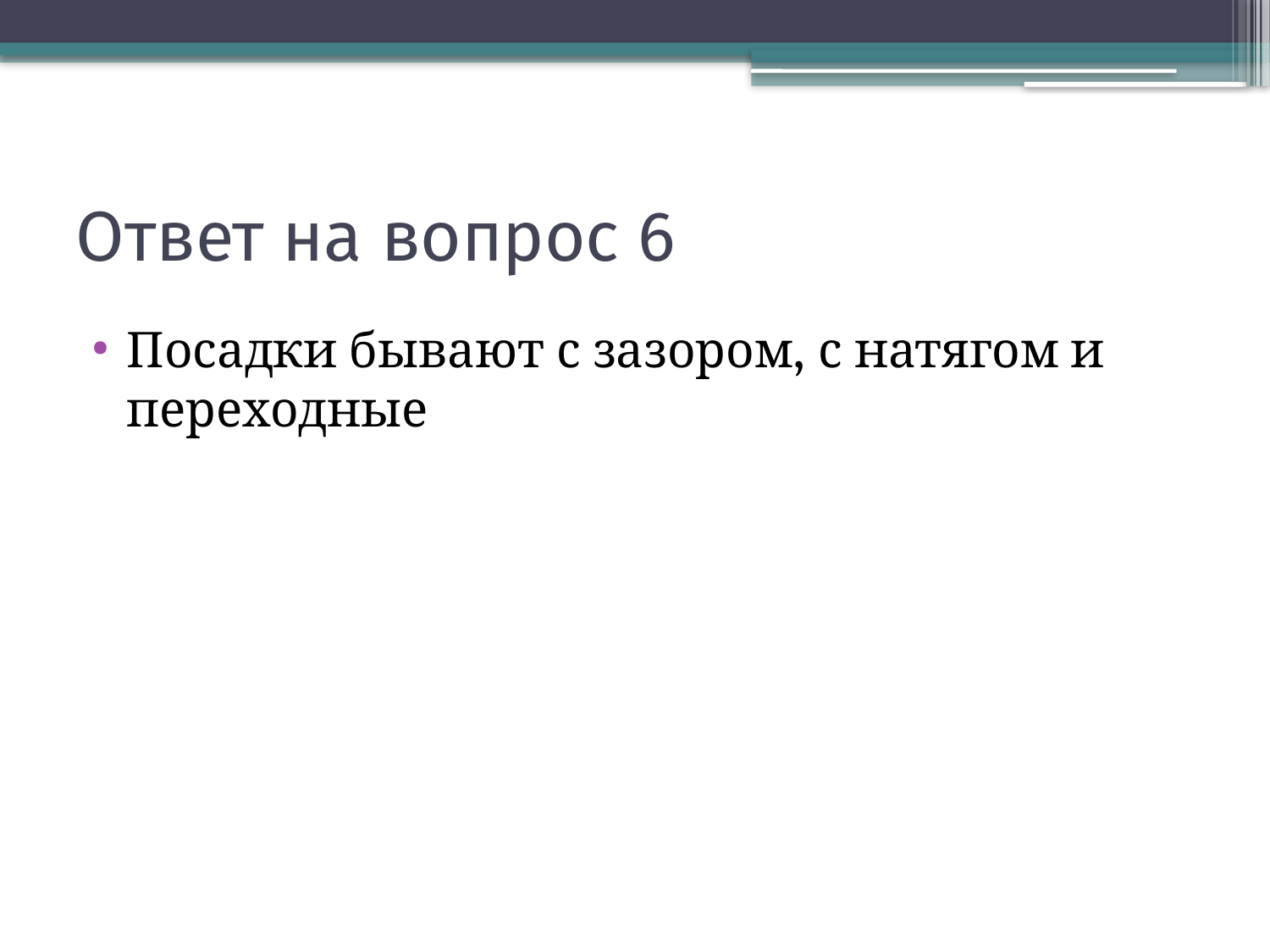

# Ответ на вопрос 6
Посадки бывают с зазором, с натягом и переходные